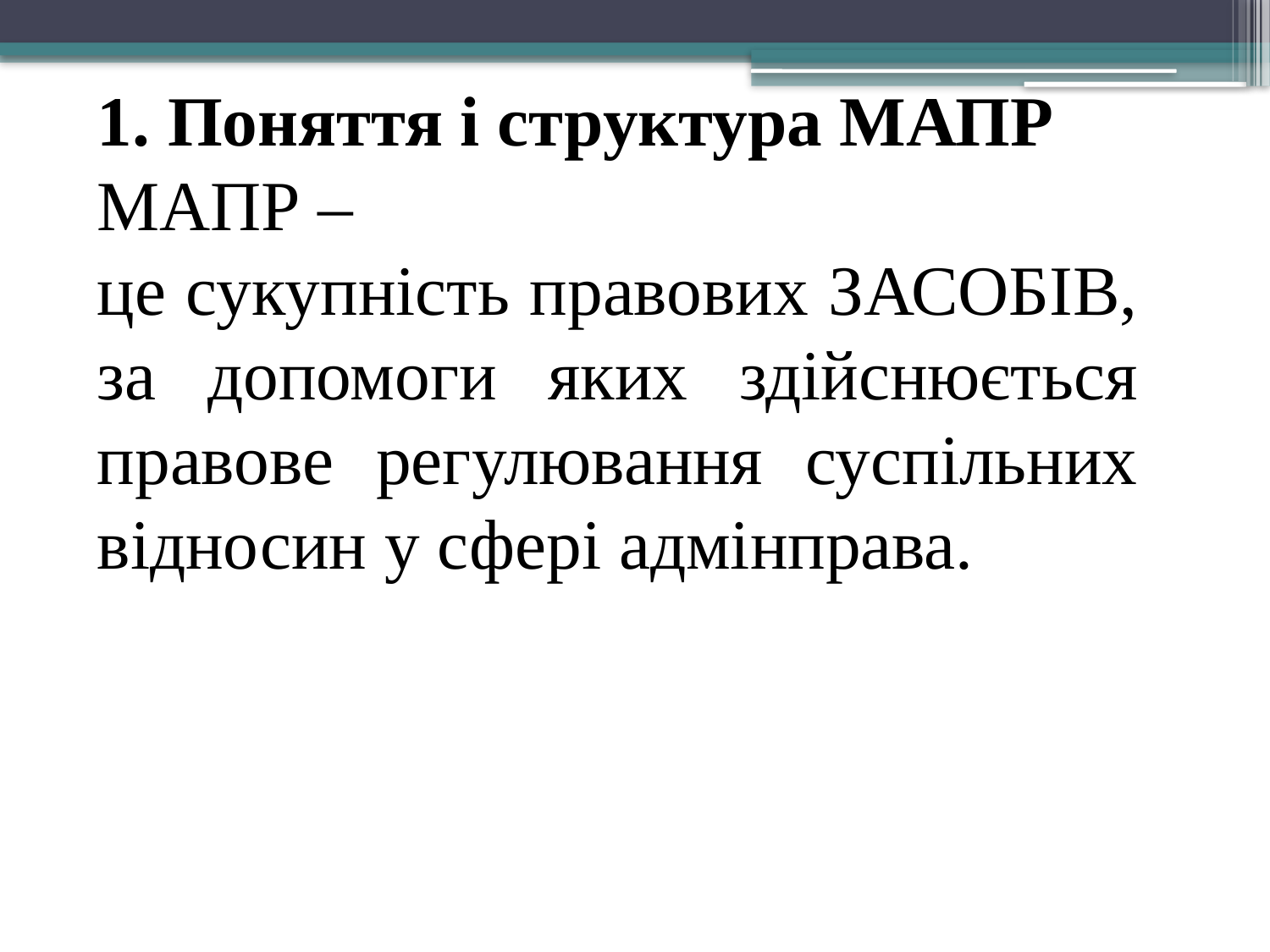

1. Поняття і структура МАПР
МАПР –
це сукупність правових ЗАСОБІВ, за допомоги яких здійснюється правове регулювання суспільних відносин у сфері адмінправа.